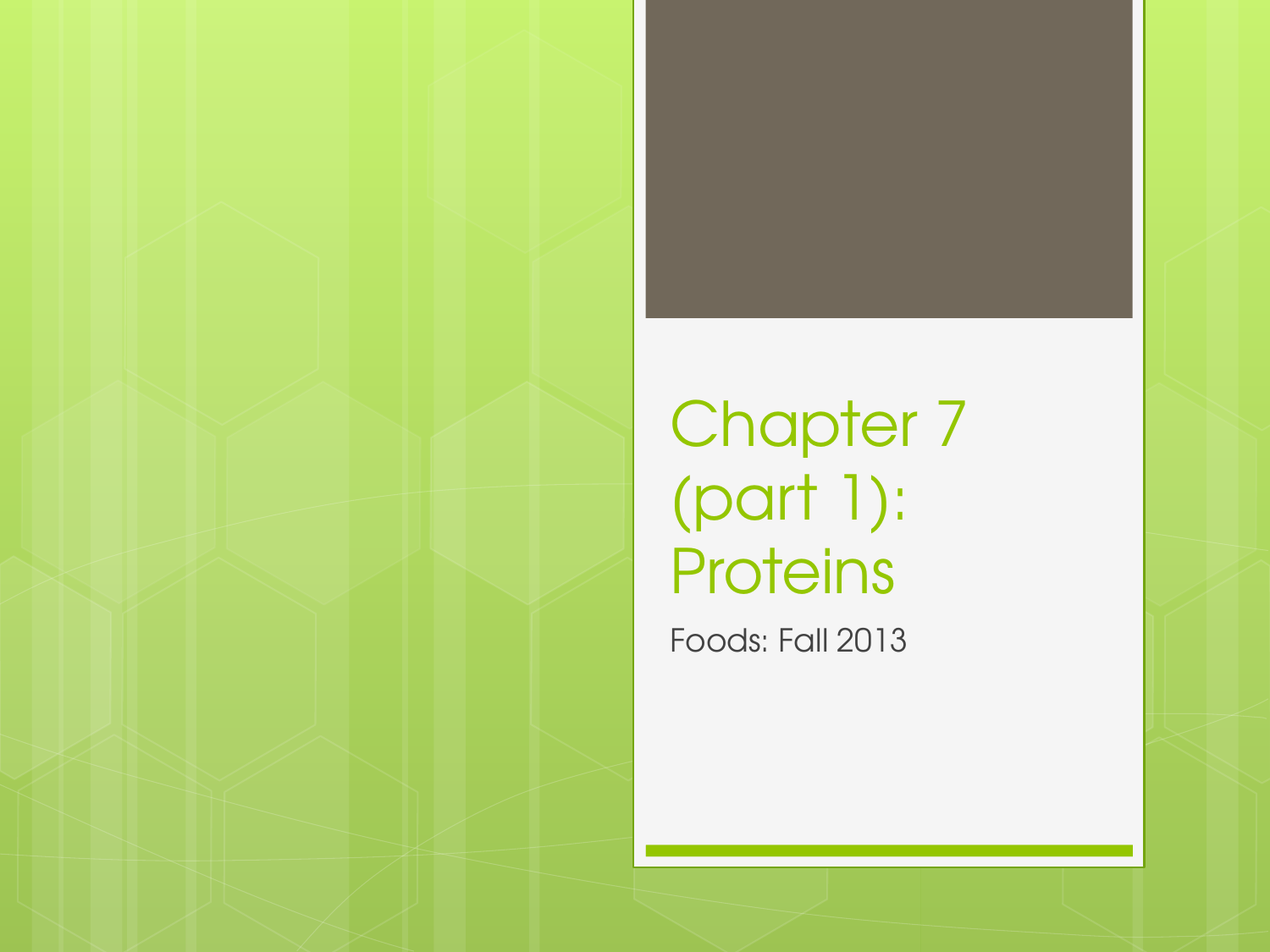

# Chapter 7 (part 1): Proteins
Foods: Fall 2013